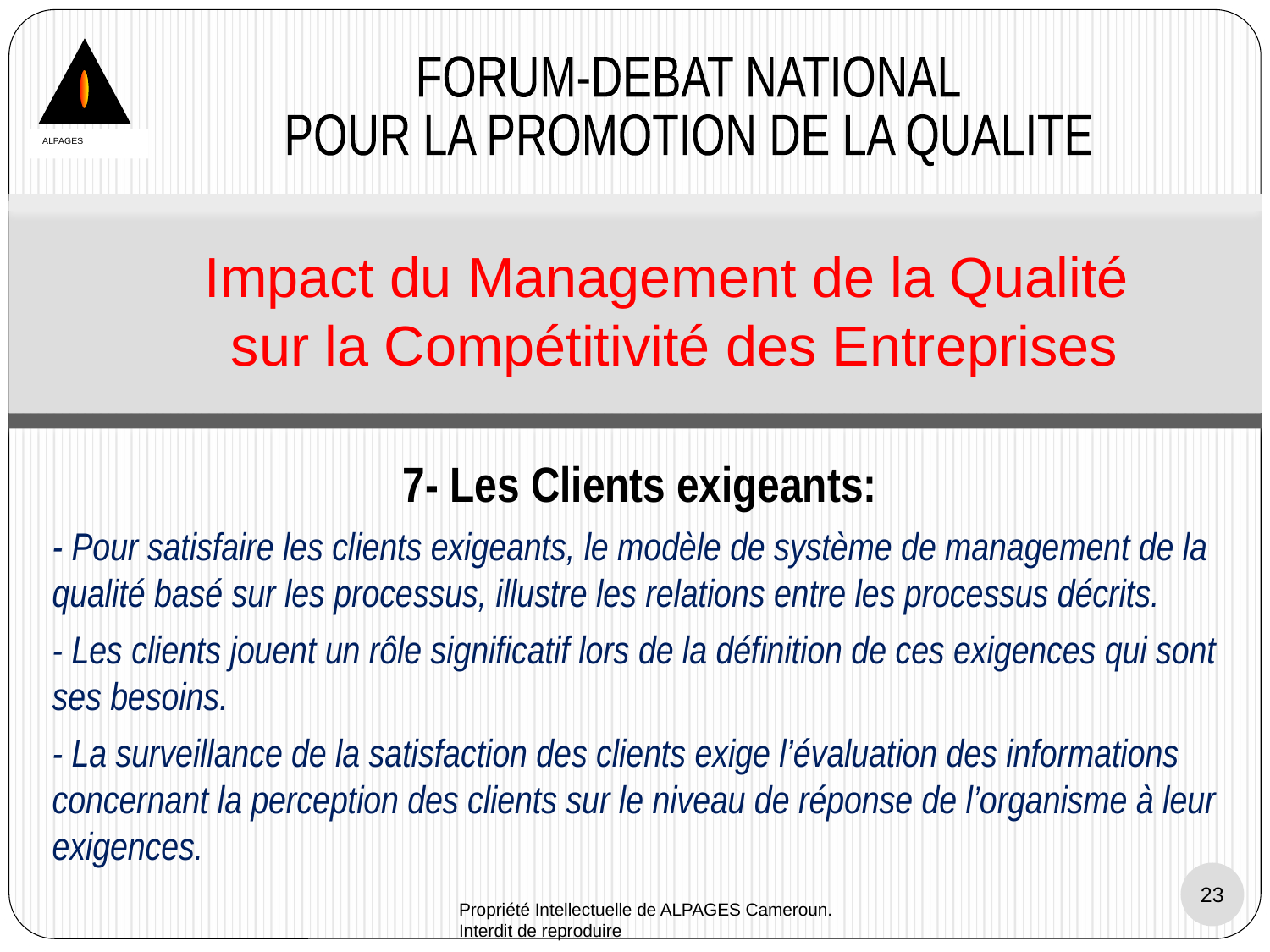

FORUM-DEBAT NATIONAL
POUR LA PROMOTION DE LA QUALITE

ALPAGES
# Impact du Management de la Qualité sur la Compétitivité des Entreprises
7- Les Clients exigeants:
- Pour satisfaire les clients exigeants, le modèle de système de management de la qualité basé sur les processus, illustre les relations entre les processus décrits.
- Les clients jouent un rôle significatif lors de la définition de ces exigences qui sont ses besoins.
- La surveillance de la satisfaction des clients exige l’évaluation des informations concernant la perception des clients sur le niveau de réponse de l’organisme à leur exigences.
23
Propriété Intellectuelle de ALPAGES Cameroun. Interdit de reproduire